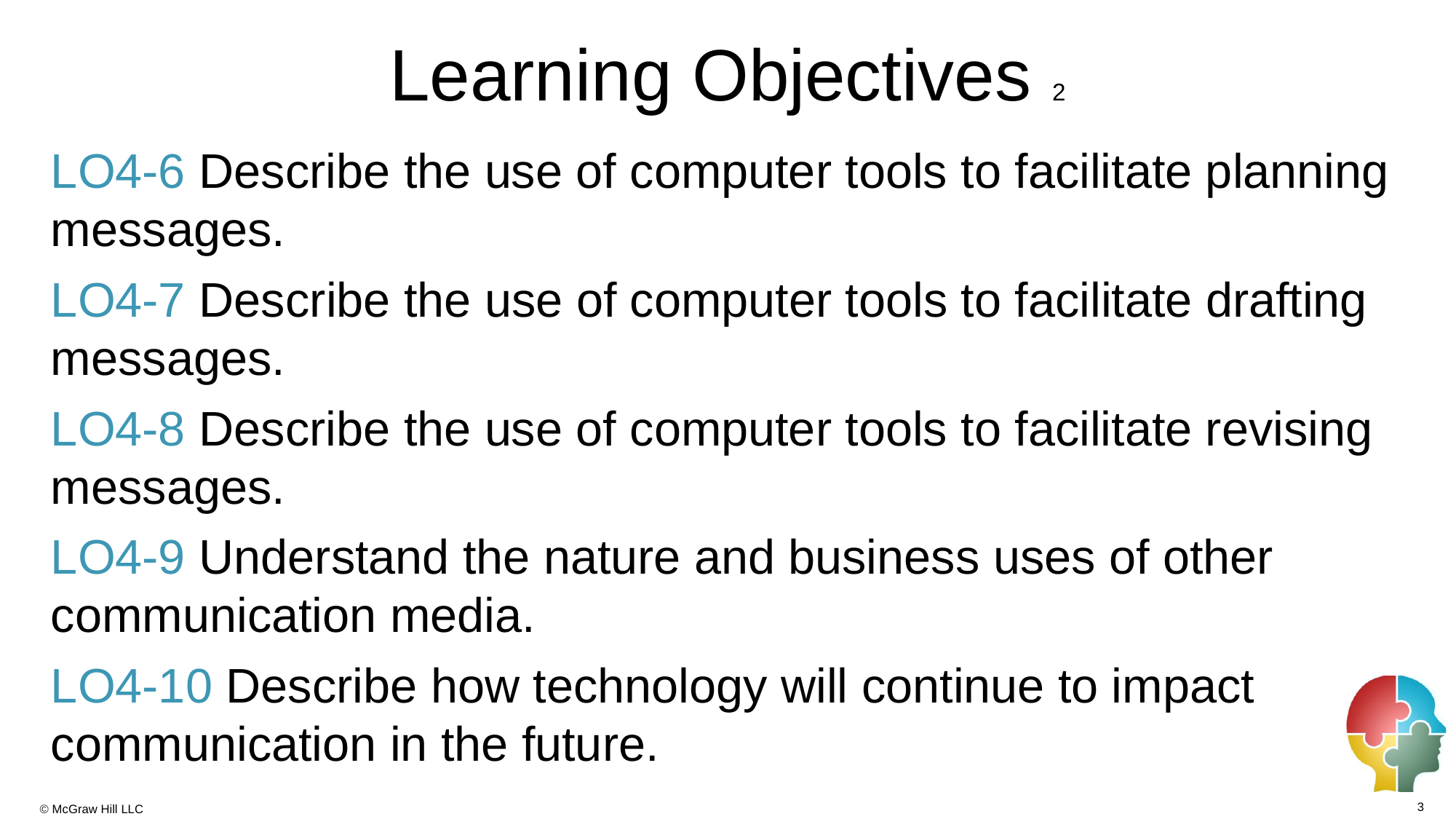

# Learning Objectives 2
LO4-6 Describe the use of computer tools to facilitate planning messages.
LO4-7 Describe the use of computer tools to facilitate drafting messages.
LO4-8 Describe the use of computer tools to facilitate revising messages.
LO4-9 Understand the nature and business uses of other communication media.
LO4-10 Describe how technology will continue to impact communication in the future.
3